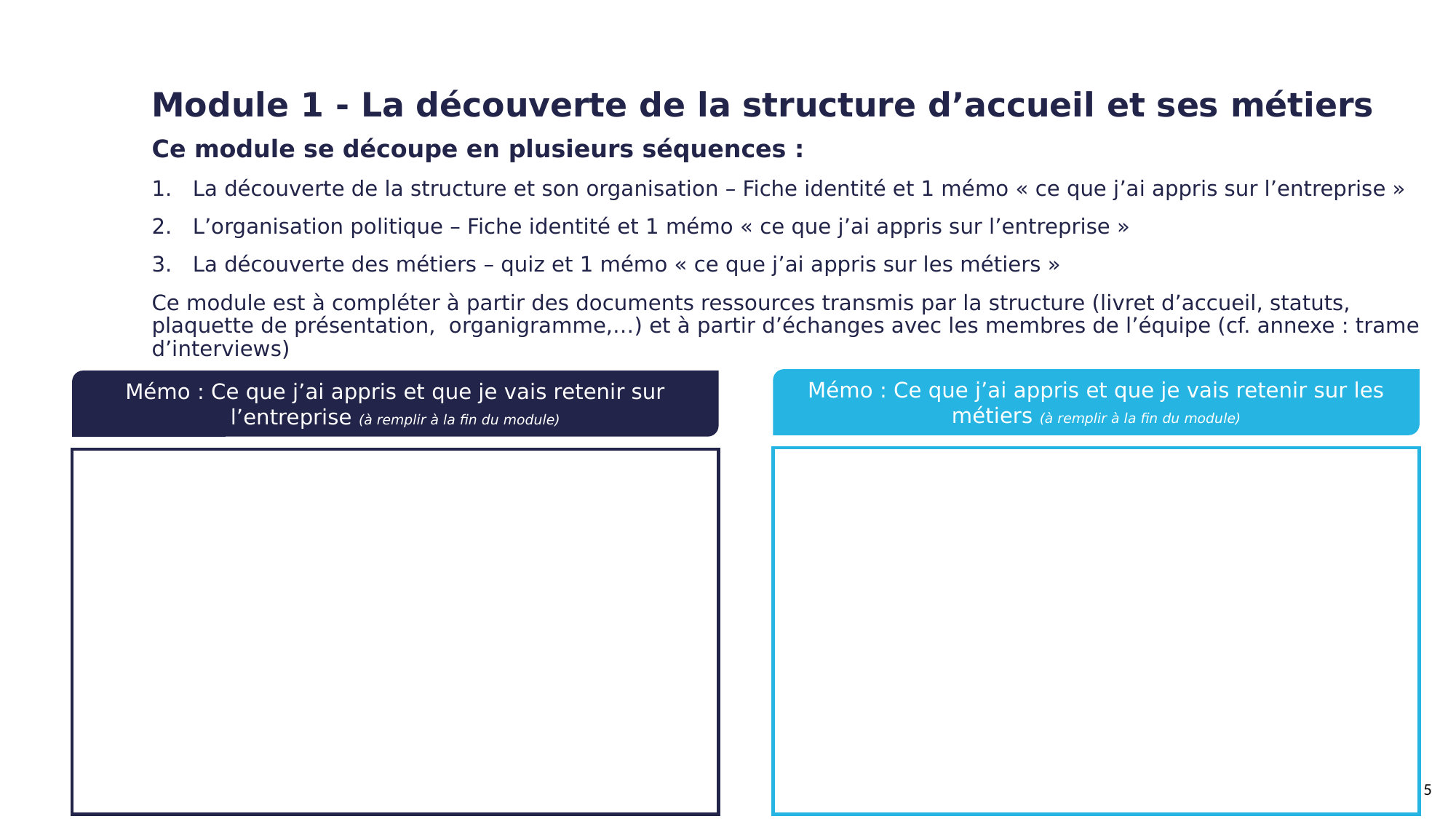

Module 1 - La découverte de la structure d’accueil et ses métiers
Ce module se découpe en plusieurs séquences :
La découverte de la structure et son organisation – Fiche identité et 1 mémo « ce que j’ai appris sur l’entreprise »
L’organisation politique – Fiche identité et 1 mémo « ce que j’ai appris sur l’entreprise »
La découverte des métiers – quiz et 1 mémo « ce que j’ai appris sur les métiers »
Ce module est à compléter à partir des documents ressources transmis par la structure (livret d’accueil, statuts, plaquette de présentation,  organigramme,…) et à partir d’échanges avec les membres de l’équipe (cf. annexe : trame d’interviews)
Mémo : Ce que j’ai appris et que je vais retenir sur les métiers (à remplir à la fin du module)
Mémo : Ce que j’ai appris et que je vais retenir sur l’entreprise (à remplir à la fin du module)

5